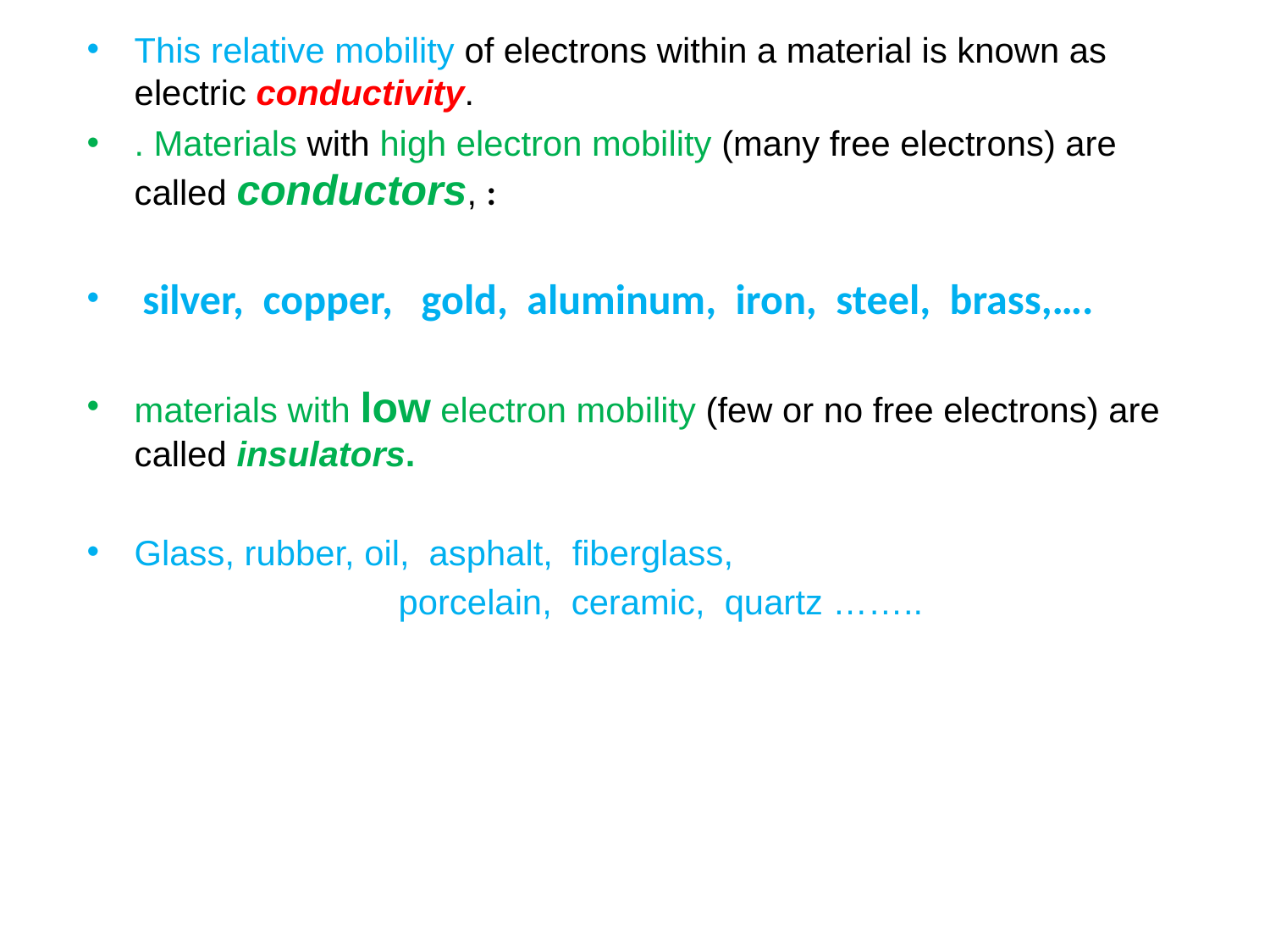

This relative mobility of electrons within a material is known as electric conductivity.
. Materials with high electron mobility (many free electrons) are called conductors, :

 silver,  copper,   gold,  aluminum,  iron,  steel,  brass,….

materials with low electron mobility (few or no free electrons) are called insulators.

Glass, rubber, oil,  asphalt,  fiberglass,
                                porcelain,  ceramic,  quartz ……..